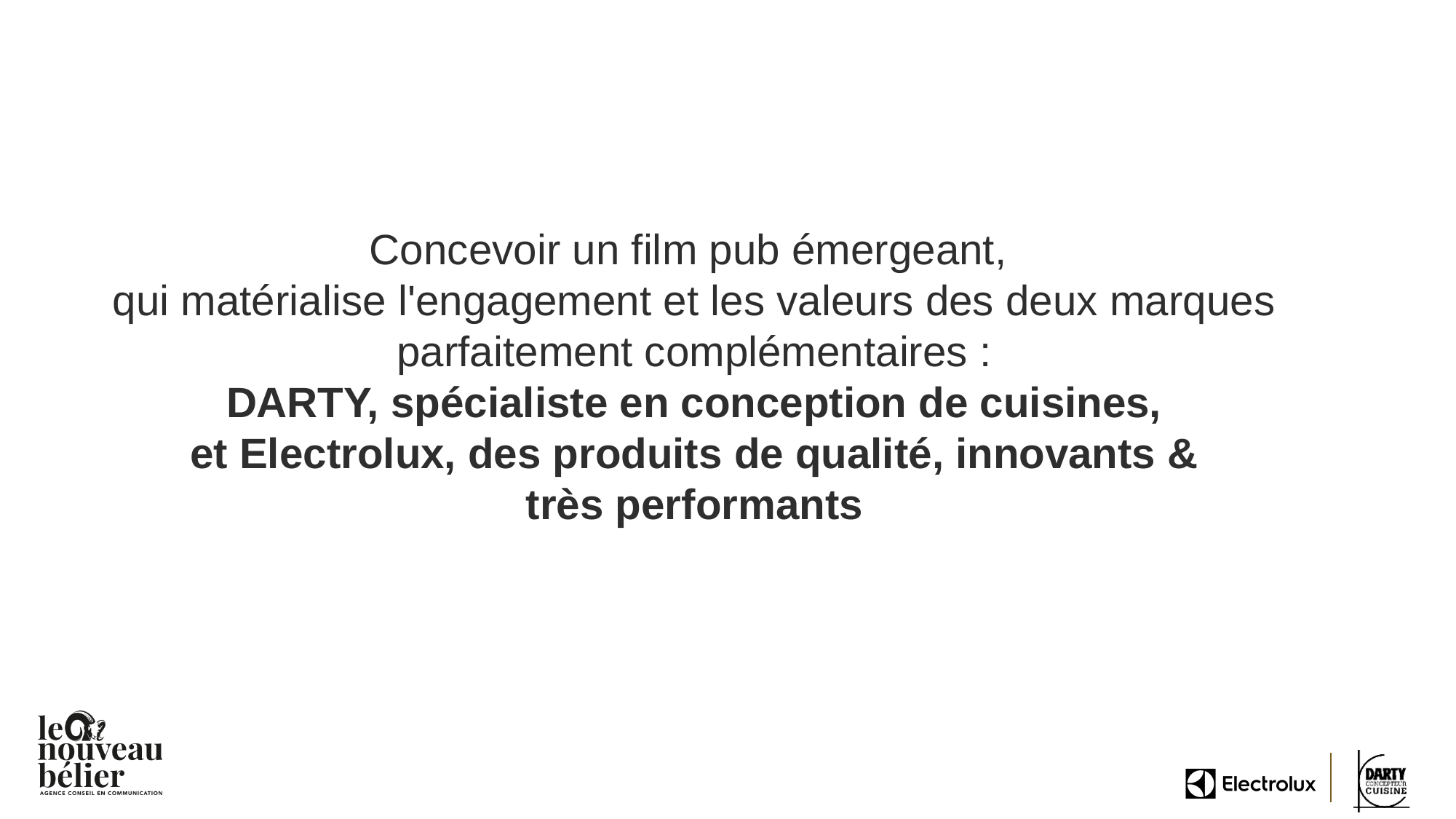

Concevoir un film pub émergeant,
qui matérialise l'engagement et les valeurs des deux marques parfaitement complémentaires :
 DARTY, spécialiste en conception de cuisines,
et Electrolux, des produits de qualité, innovants &
 très performants